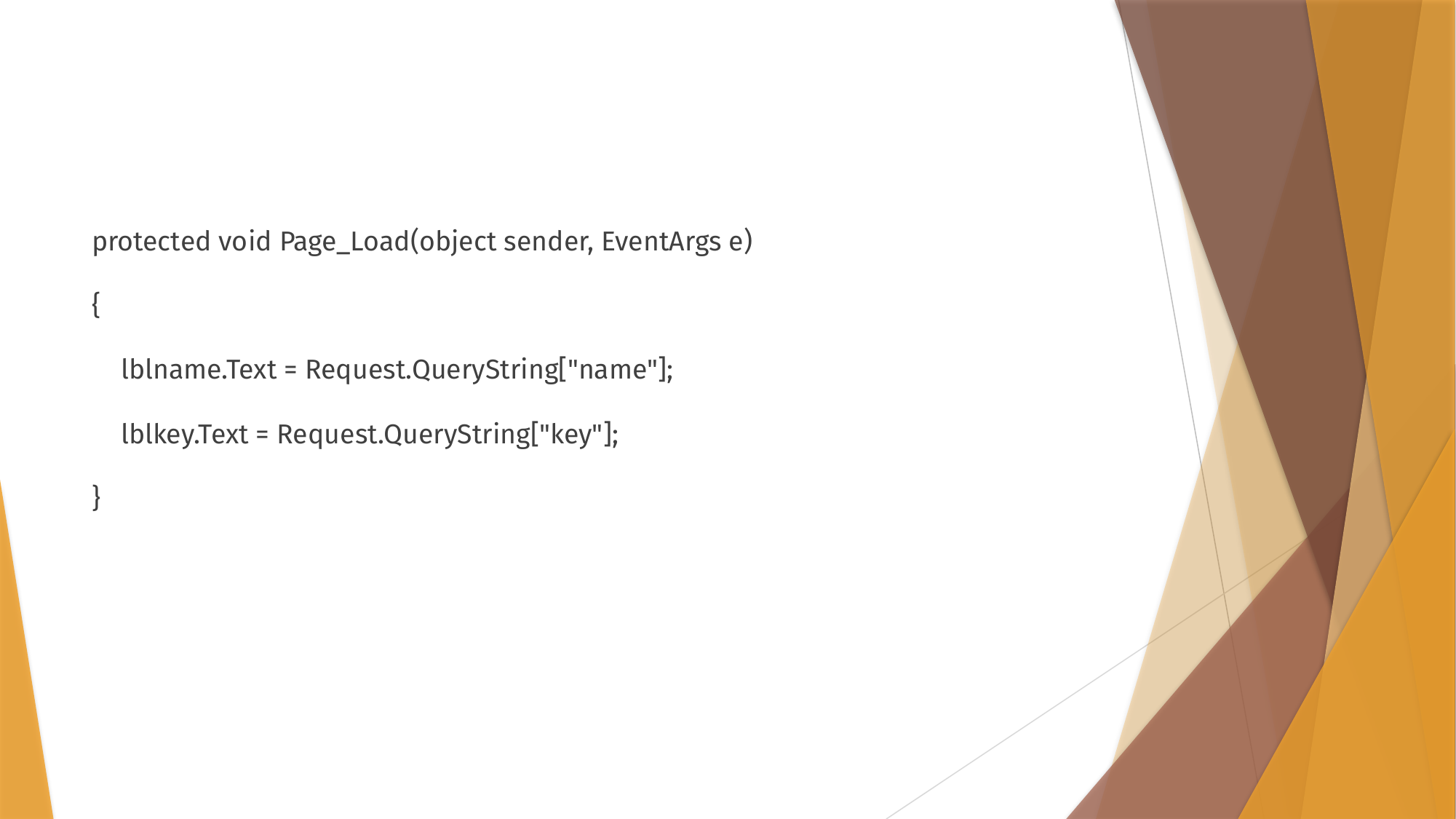

#
protected void Page_Load(object sender, EventArgs e)
{
    lblname.Text = Request.QueryString["name"];
    lblkey.Text = Request.QueryString["key"];
}